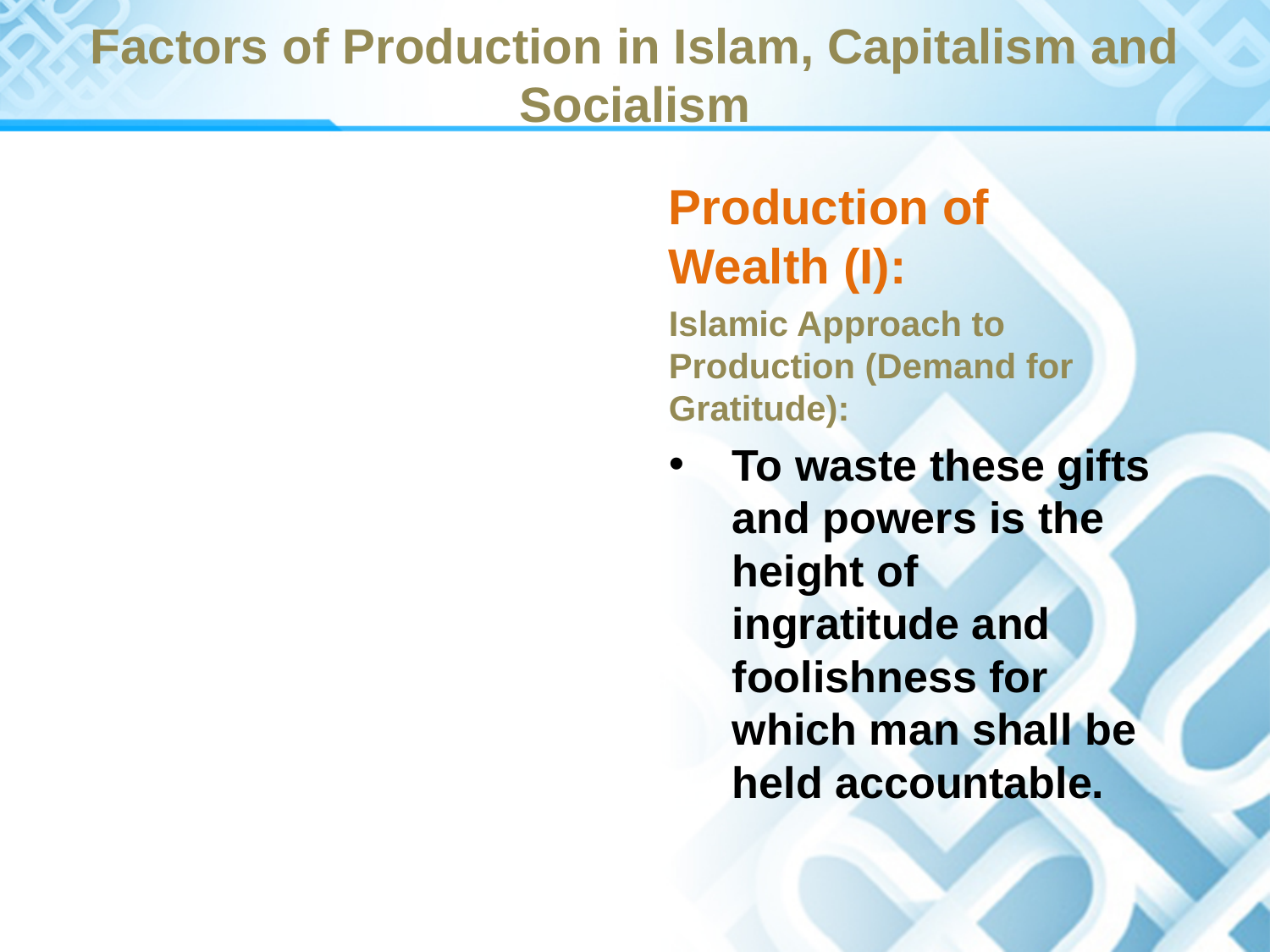

Factors of Production in Islam, Capitalism and Socialism
Production of Wealth (I):
Islamic Approach to Production (Demand for Gratitude):
To waste these gifts and powers is the height of ingratitude and foolishness for which man shall be held accountable.